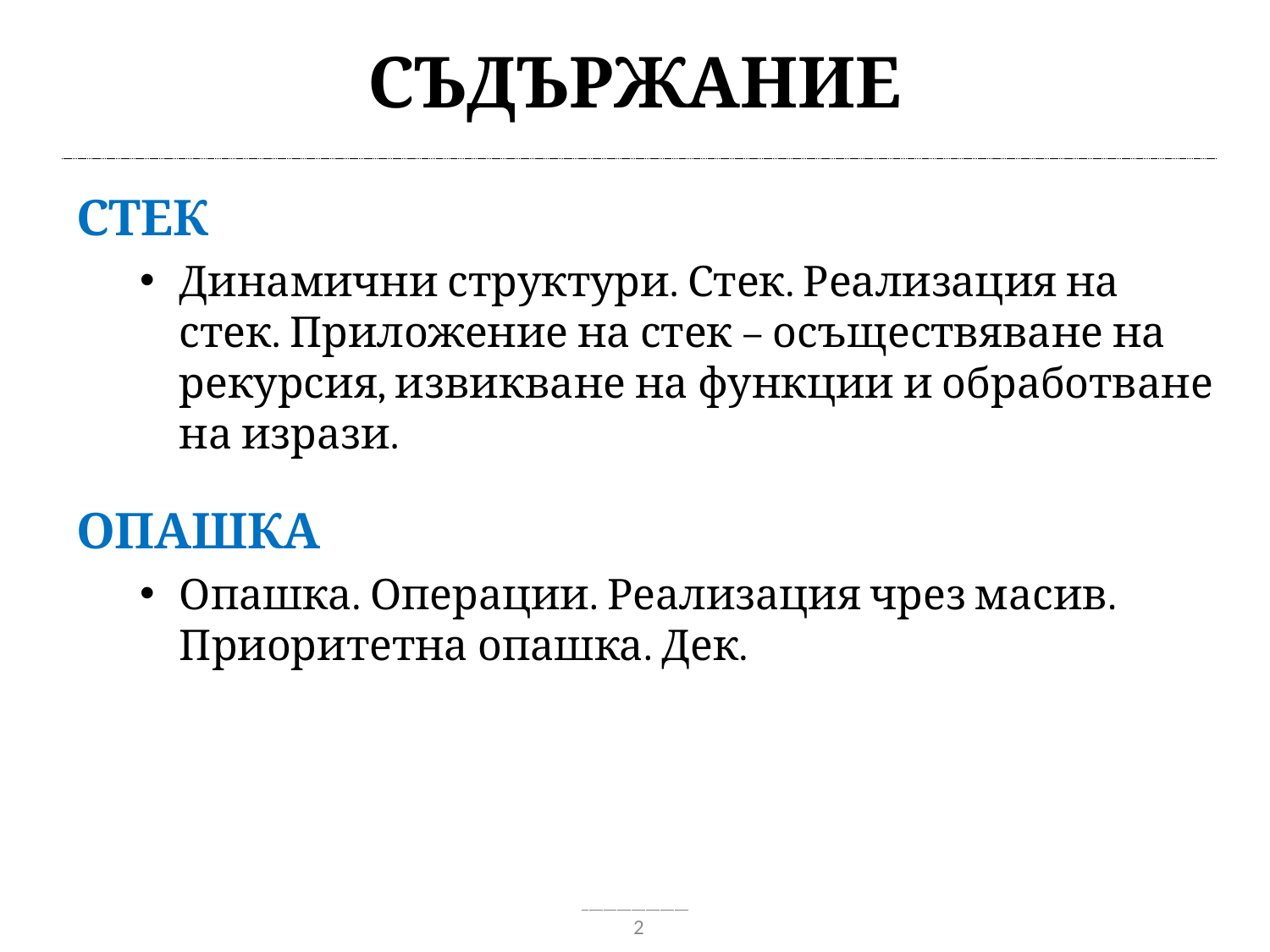

# Съдържание
Стек
Динамични структури. Стек. Реализация на стек. Приложение на стек – осъществяване на рекурсия, извикване на функции и обработване на изрази.
Опашка
Опашка. Операции. Реализация чрез масив. Приоритетна опашка. Дек.
2